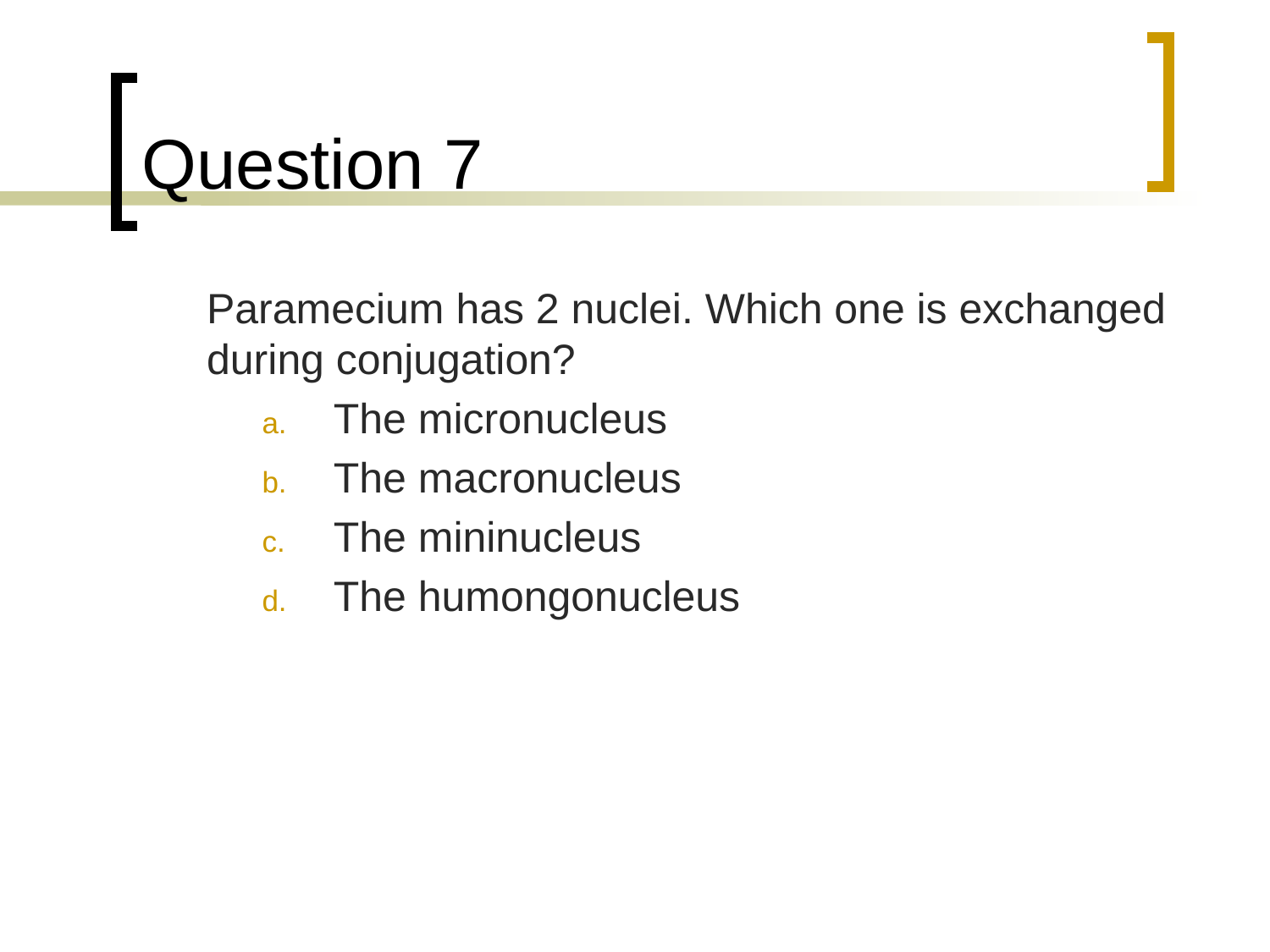

# Question 7
	Paramecium has 2 nuclei. Which one is exchanged during conjugation?
The micronucleus
The macronucleus
The mininucleus
The humongonucleus